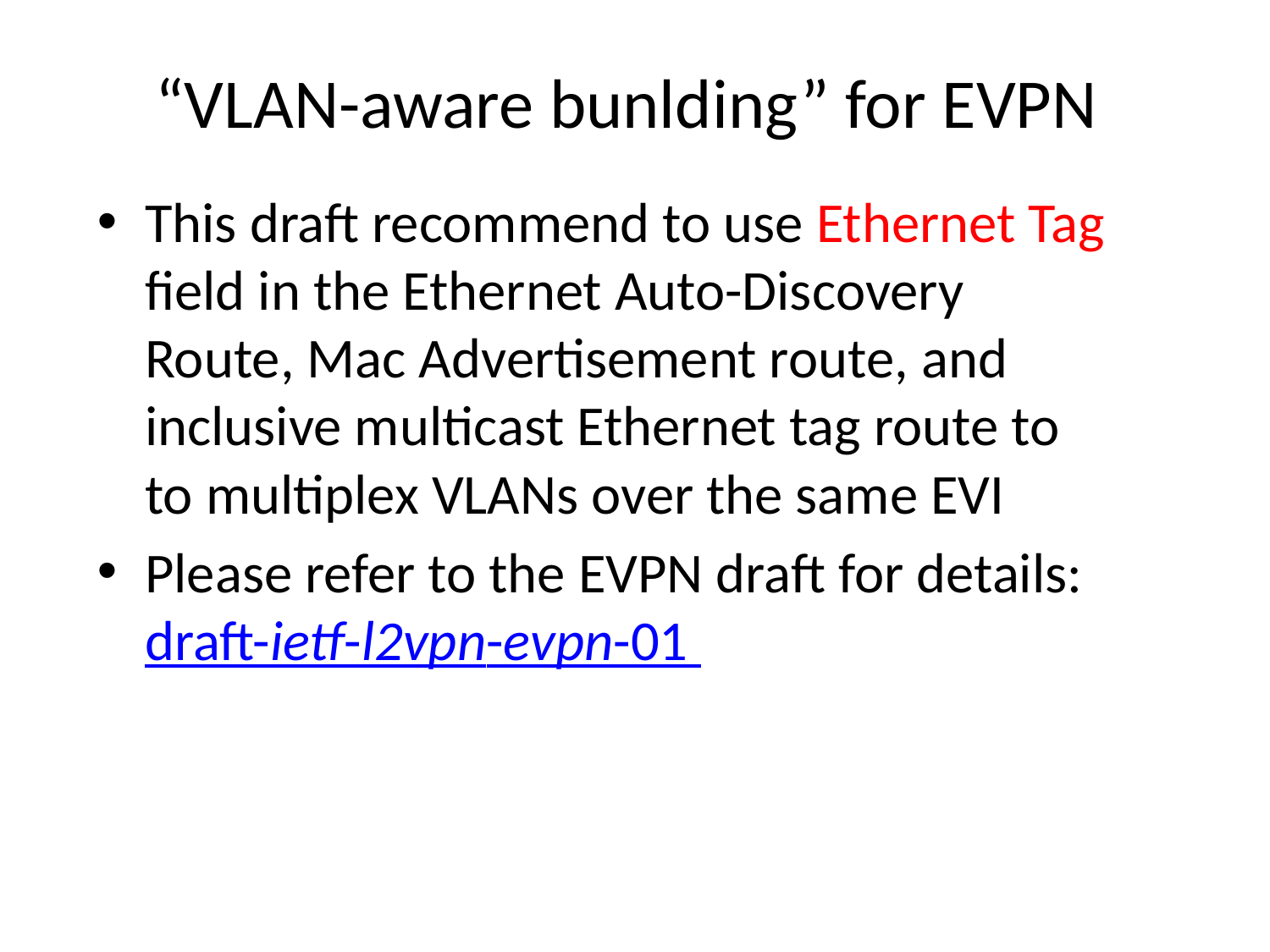

# “VLAN-aware bunlding” for EVPN
This draft recommend to use Ethernet Tag field in the Ethernet Auto-Discovery Route, Mac Advertisement route, and inclusive multicast Ethernet tag route to to multiplex VLANs over the same EVI
Please refer to the EVPN draft for details: draft-ietf-l2vpn-evpn-01